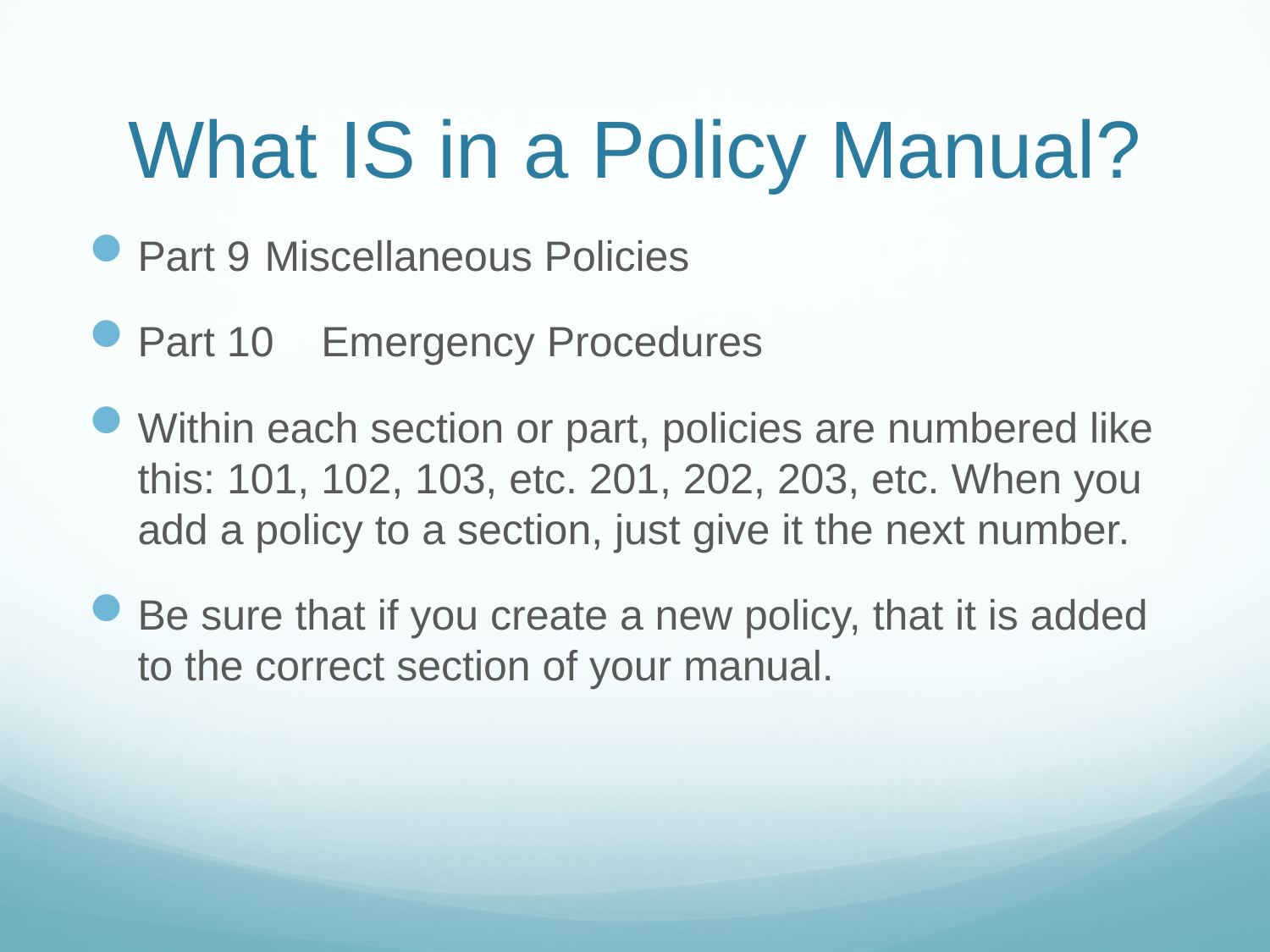

# What IS in a Policy Manual?
Part 9 	Miscellaneous Policies
Part 10    Emergency Procedures
Within each section or part, policies are numbered like this: 101, 102, 103, etc. 201, 202, 203, etc. When you add a policy to a section, just give it the next number.
Be sure that if you create a new policy, that it is added to the correct section of your manual.